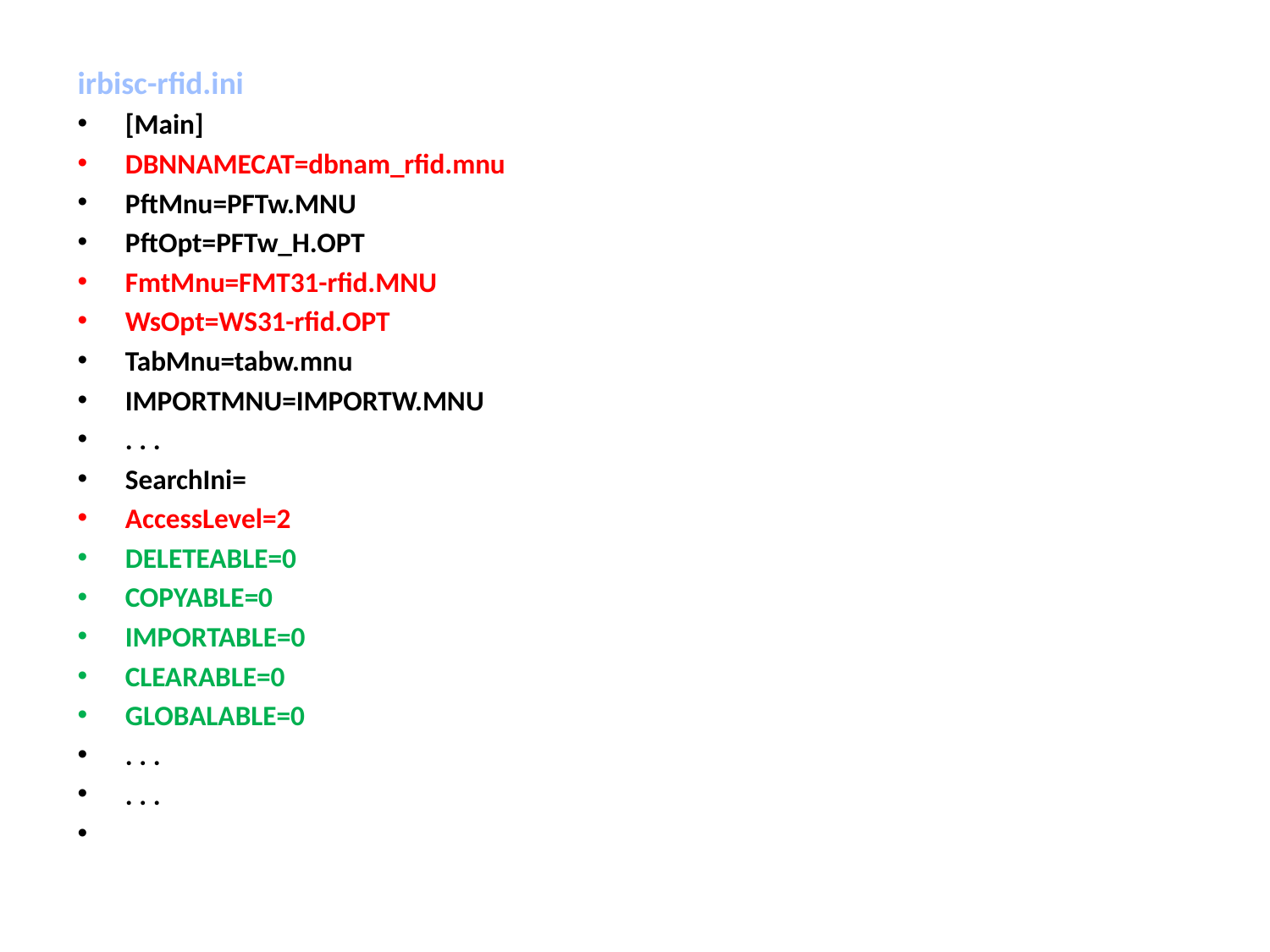

irbisc-rfid.ini
[Main]
DBNNAMECAT=dbnam_rfid.mnu
PftMnu=PFTw.MNU
PftOpt=PFTw_H.OPT
FmtMnu=FMT31-rfid.MNU
WsOpt=WS31-rfid.OPT
TabMnu=tabw.mnu
IMPORTMNU=IMPORTW.MNU
. . .
SearchIni=
AccessLevel=2
DELETEABLE=0
COPYABLE=0
IMPORTABLE=0
CLEARABLE=0
GLOBALABLE=0
. . .
. . .